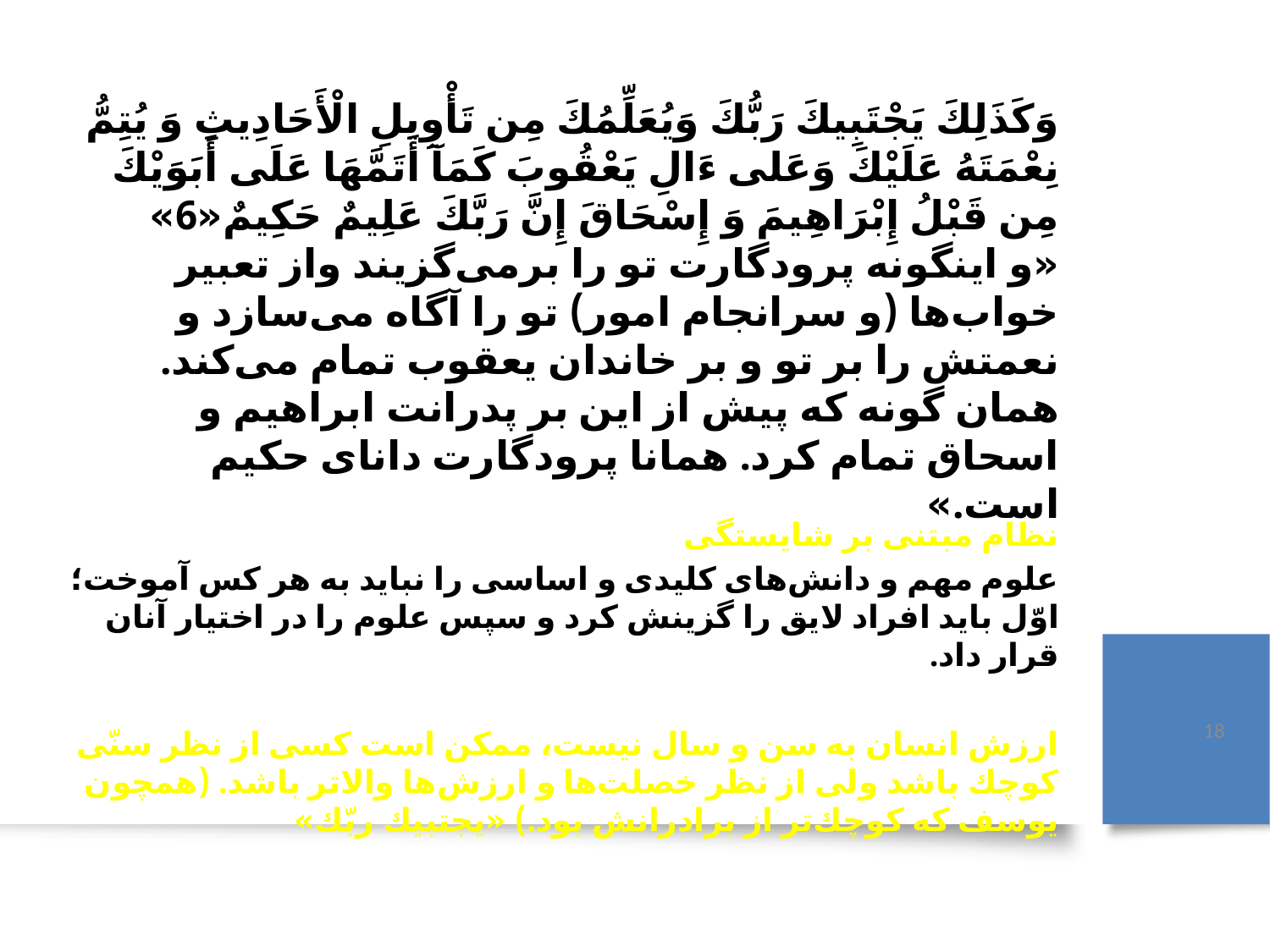

# وَكَذَلِكَ یَجْتَبِیكَ رَبُّكَ وَیُعَلِّمُكَ مِن تَأْوِیلِ الْأَحَادِیثِ وَ یُتِمُّ نِعْمَتَهُ عَلَیْكَ وَعَلی‌ ءَالِ یَعْقُوبَ كَمَآ أَتَمَّهَا عَلَی‌ أَبَوَیْكَ مِن قَبْلُ إِبْرَاهِیمَ وَ إِسْحَاقَ إِنَّ رَبَّكَ عَلِیمٌ حَكِیمٌ«6» «و اینگونه پرودگارت تو را برمی‌گزیند واز تعبیر خواب‌ها (و سرانجام امور) تو را آگاه می‌سازد و نعمتش را بر تو و بر خاندان یعقوب تمام می‌كند. همان گونه كه پیش از این بر پدرانت ابراهیم و اسحاق تمام كرد. همانا پرودگارت دانای حكیم است.»
نظام مبتنی بر شایستگی
علوم مهم و دانش‌های كلیدی و اساسی را نباید به هر كس آموخت؛ اوّل باید افراد لایق را گزینش كرد و سپس علوم را در اختیار آنان قرار داد.

ارزش انسان به سن و سال نیست، ممكن است كسی از نظر سنّی كوچك باشد ولی از نظر خصلت‌ها و ارزش‌ها والاتر باشد. (همچون یوسف كه كوچك‌تر از برادرانش بود.) «یجتبیك ربّك»

18